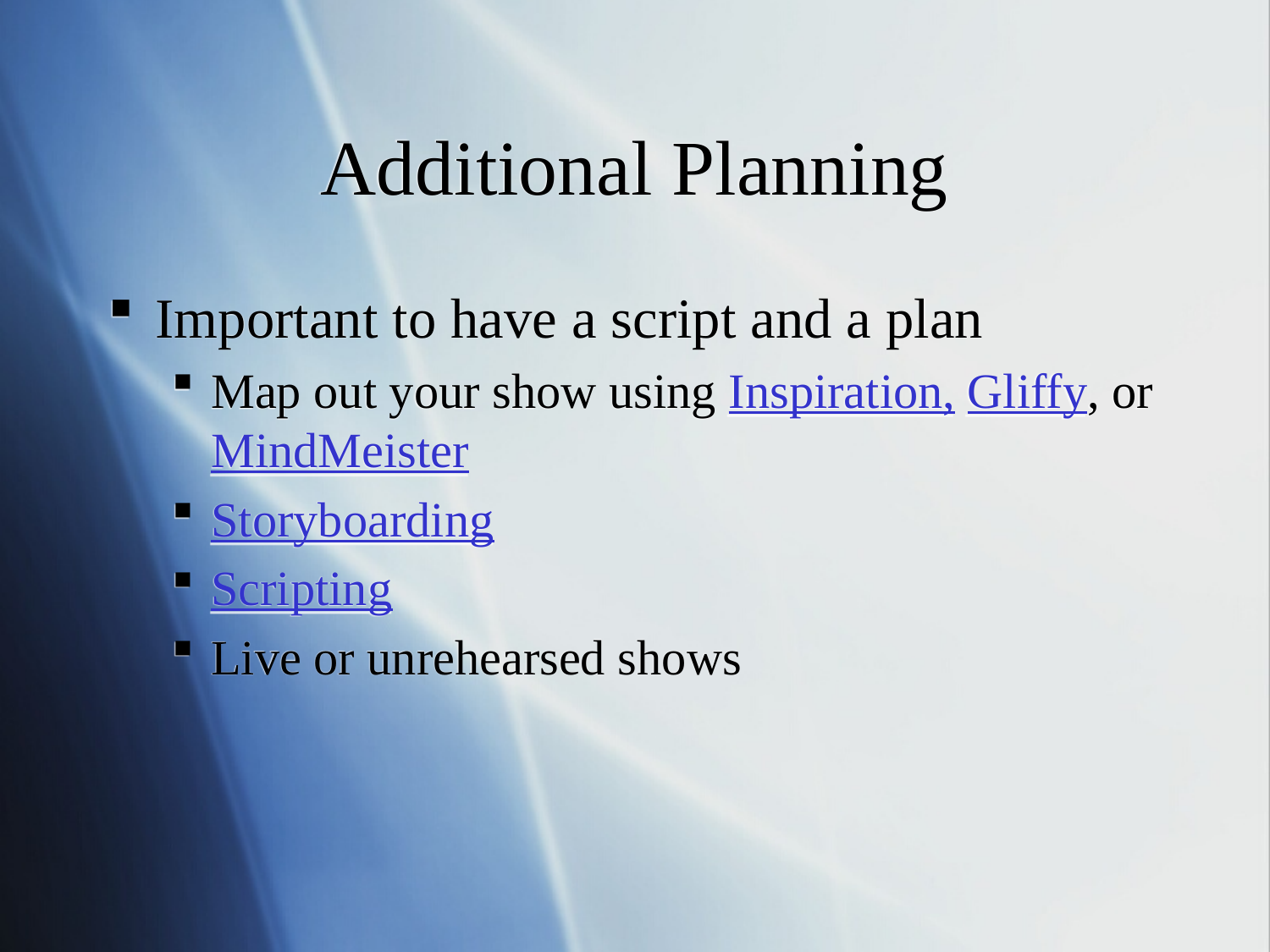

# Additional Planning
Important to have a script and a plan
Map out your show using Inspiration, Gliffy, or MindMeister
Storyboarding
Scripting
Live or unrehearsed shows